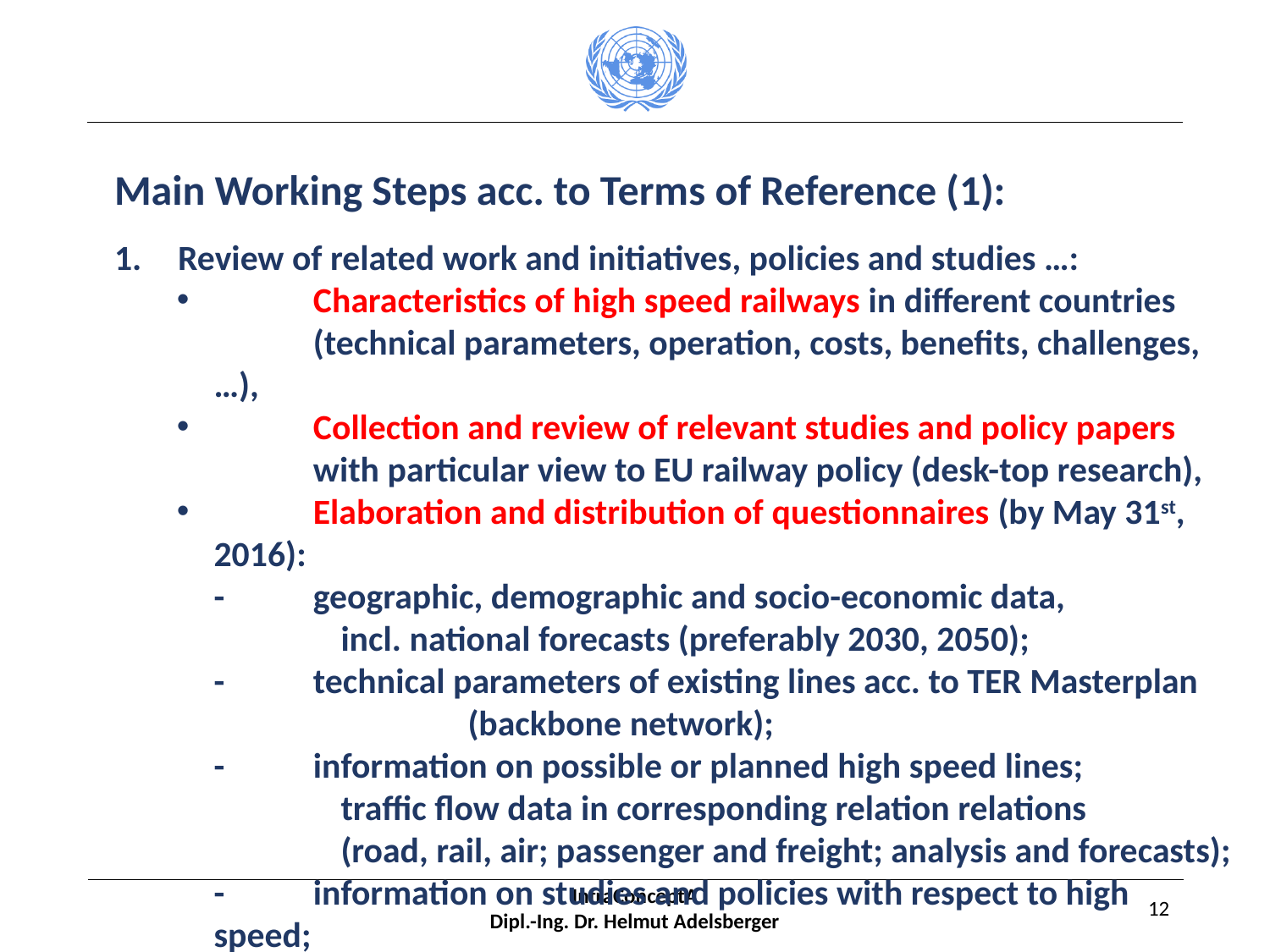

Main Working Steps acc. to Terms of Reference (1):

Review of related work and initiatives, policies and studies …:
	Characteristics of high speed railways in different countries
	(technical parameters, operation, costs, benefits, challenges, …),
	Collection and review of relevant studies and policy papers
	with particular view to EU railway policy (desk-top research),
	Elaboration and distribution of questionnaires (by May 31st, 2016):
-	geographic, demographic and socio-economic data,
		incl. national forecasts (preferably 2030, 2050);
-	technical parameters of existing lines acc. to TER Masterplan 				(backbone network);
-	information on possible or planned high speed lines;
		traffic flow data in corresponding relation relations
		(road, rail, air; passenger and freight; analysis and forecasts);
-	information on studies and policies with respect to high speed;
-	information and data on environment, etc.
InfraConceptA
Dipl.-Ing. Dr. Helmut Adelsberger
12